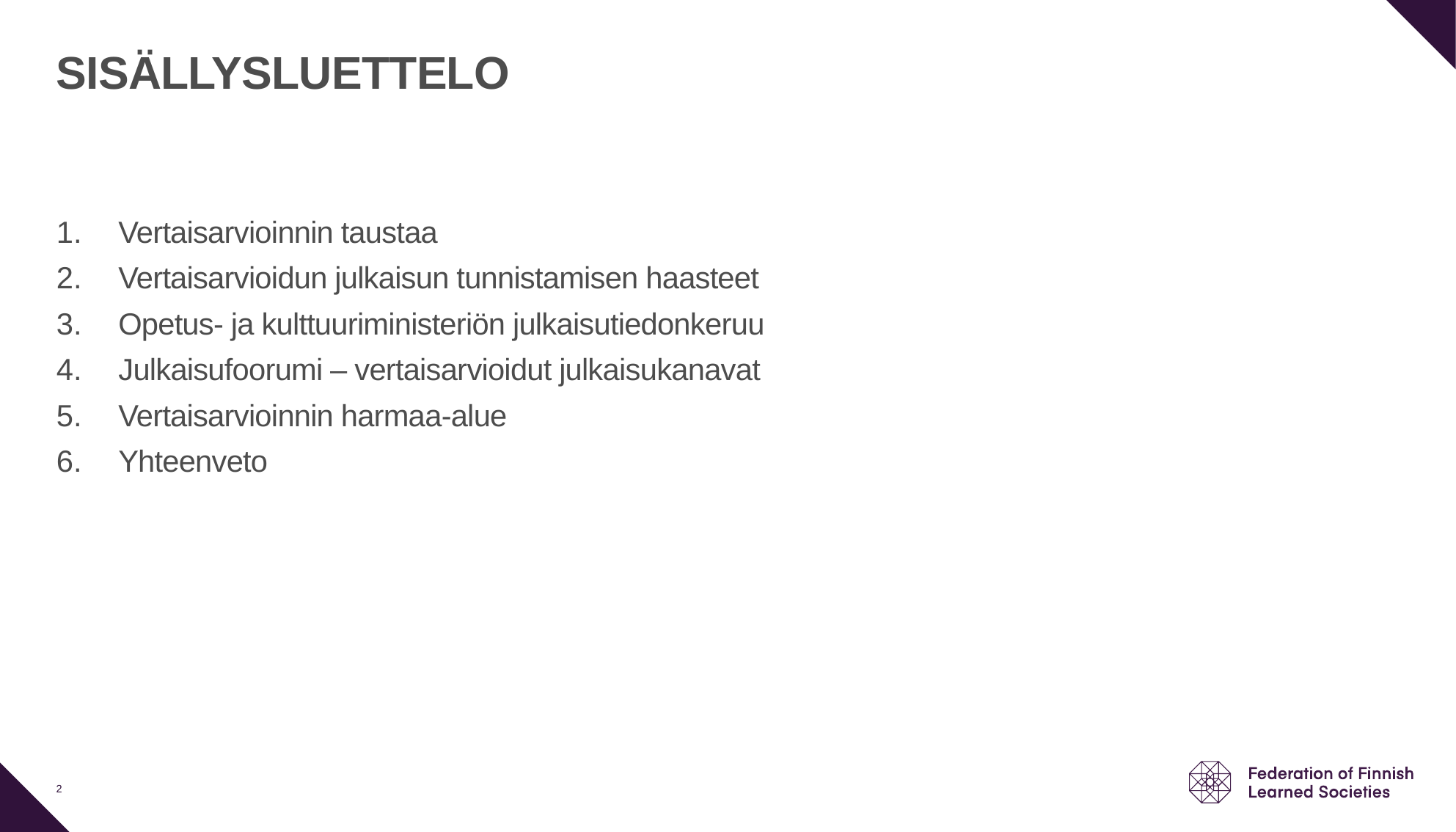

# SISÄLLYSLUETTELO
Vertaisarvioinnin taustaa
Vertaisarvioidun julkaisun tunnistamisen haasteet
Opetus- ja kulttuuriministeriön julkaisutiedonkeruu
Julkaisufoorumi – vertaisarvioidut julkaisukanavat
Vertaisarvioinnin harmaa-alue
Yhteenveto

2